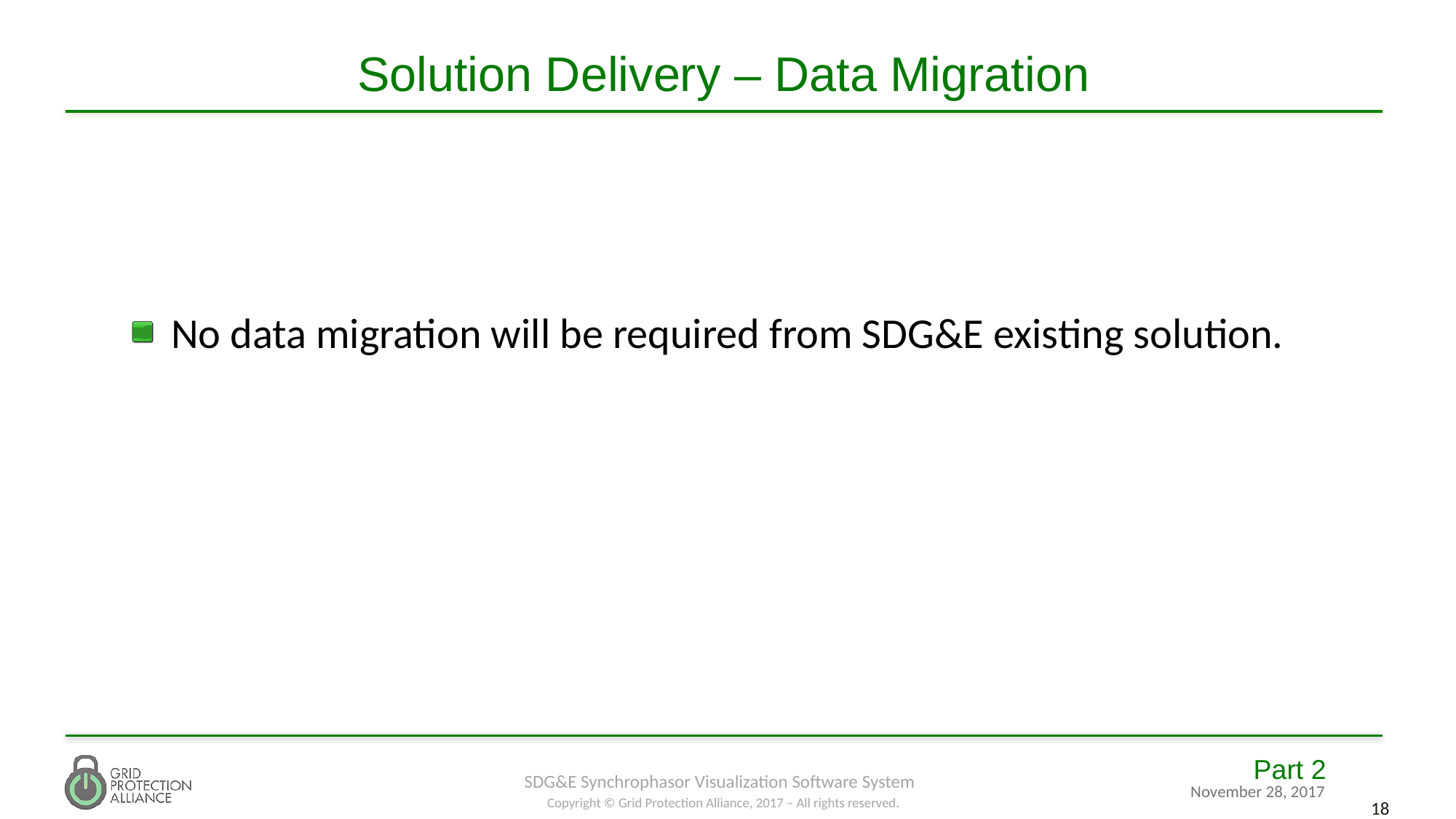

# Solution Delivery – Data Migration
No data migration will be required from SDG&E existing solution.
Part 2
November 28, 2017
SDG&E Synchrophasor Visualization Software System